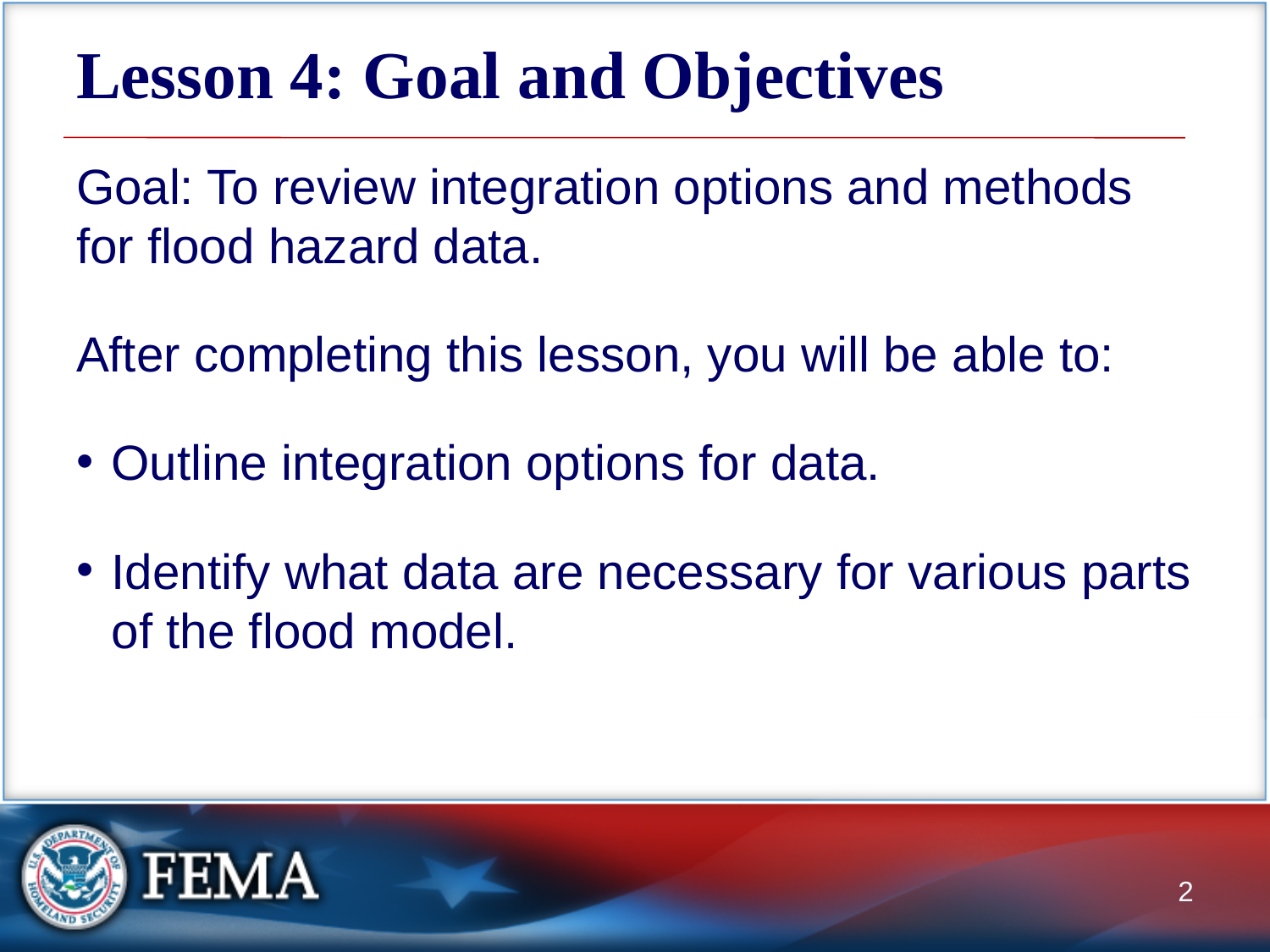

# Lesson 4: Goal and Objectives
Goal: To review integration options and methods for flood hazard data.
After completing this lesson, you will be able to:
Outline integration options for data.
Identify what data are necessary for various parts of the flood model.
2